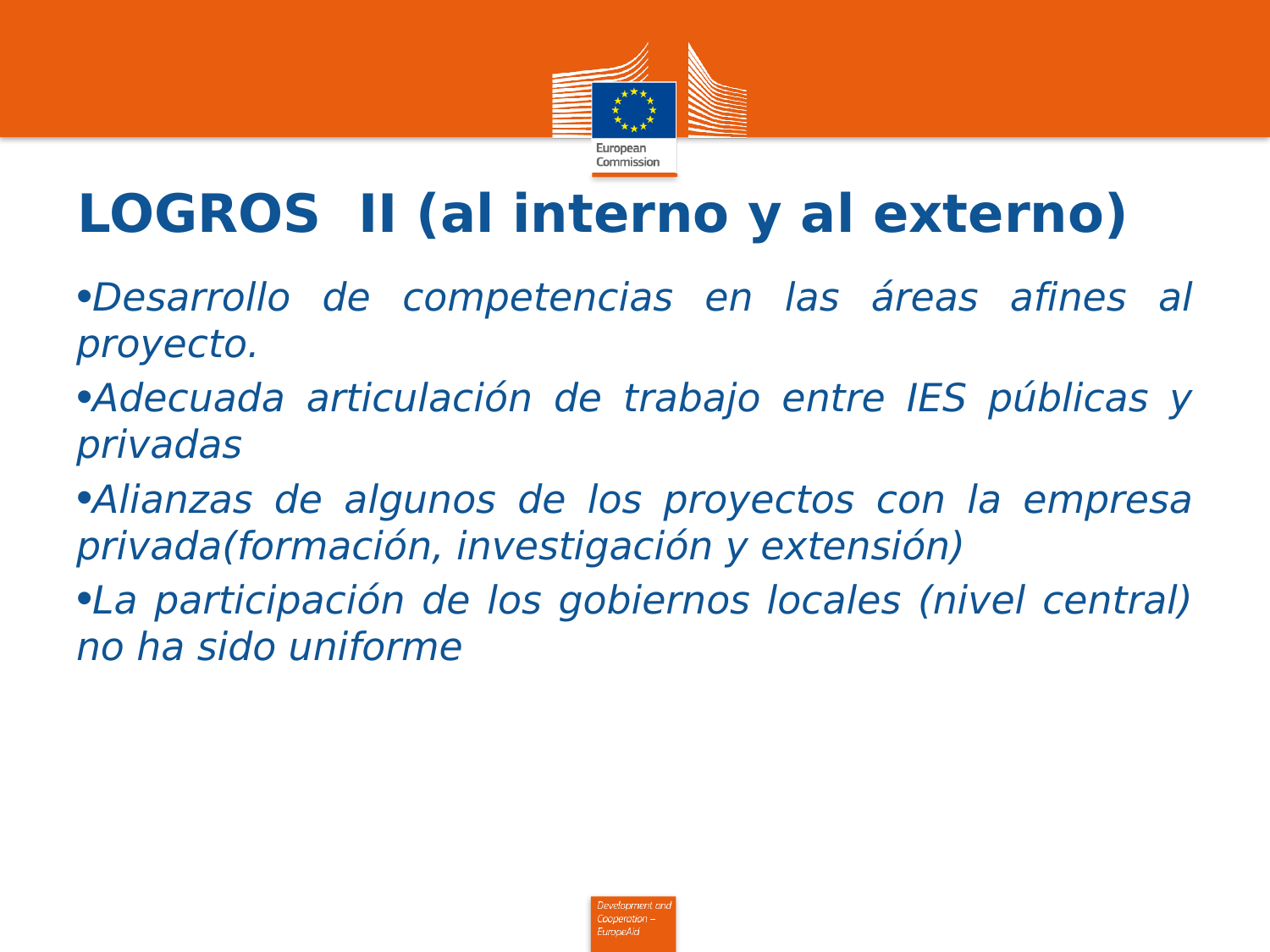

# LOGROS  II (al interno y al externo)
Desarrollo de competencias en las áreas afines al proyecto.
Adecuada articulación de trabajo entre IES públicas y privadas
Alianzas de algunos de los proyectos con la empresa privada(formación, investigación y extensión)
La participación de los gobiernos locales (nivel central) no ha sido uniforme